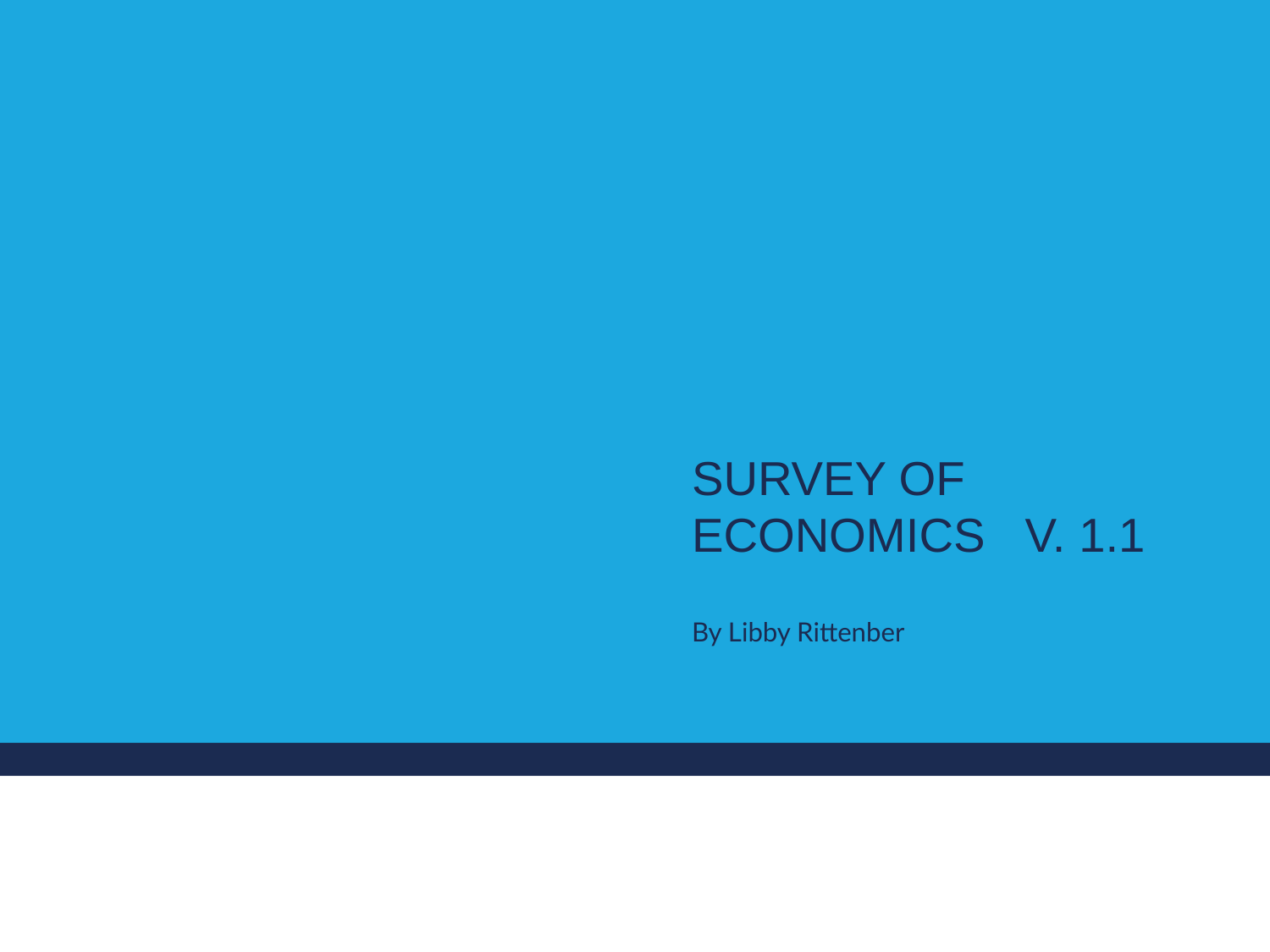

# Survey of economics   v. 1.1
By Libby Rittenber